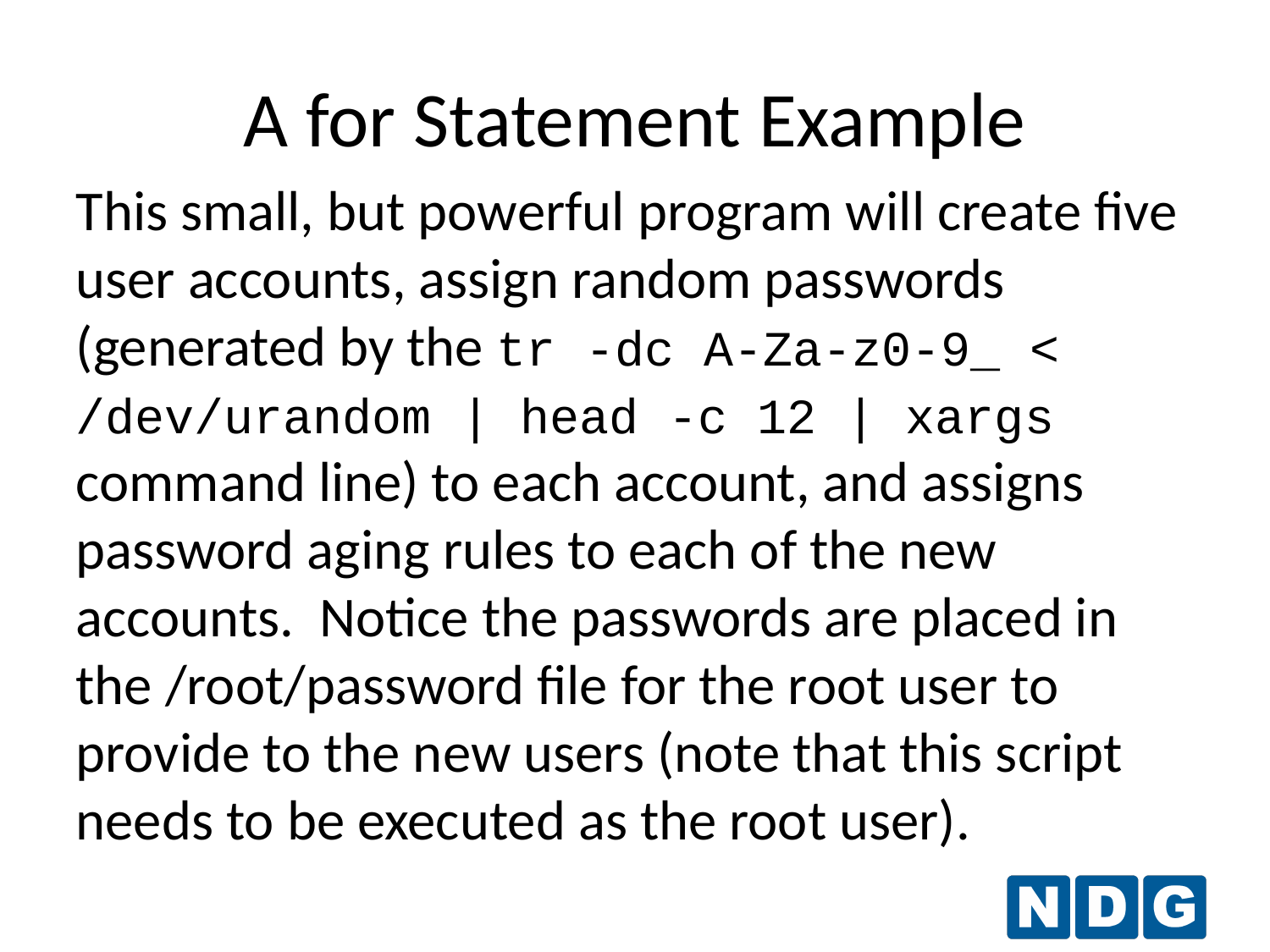

A for Statement Example
This small, but powerful program will create five user accounts, assign random passwords (generated by the tr -dc A-Za-z0-9_ < /dev/urandom | head -c 12 | xargs command line) to each account, and assigns password aging rules to each of the new accounts.  Notice the passwords are placed in the /root/password file for the root user to provide to the new users (note that this script needs to be executed as the root user).